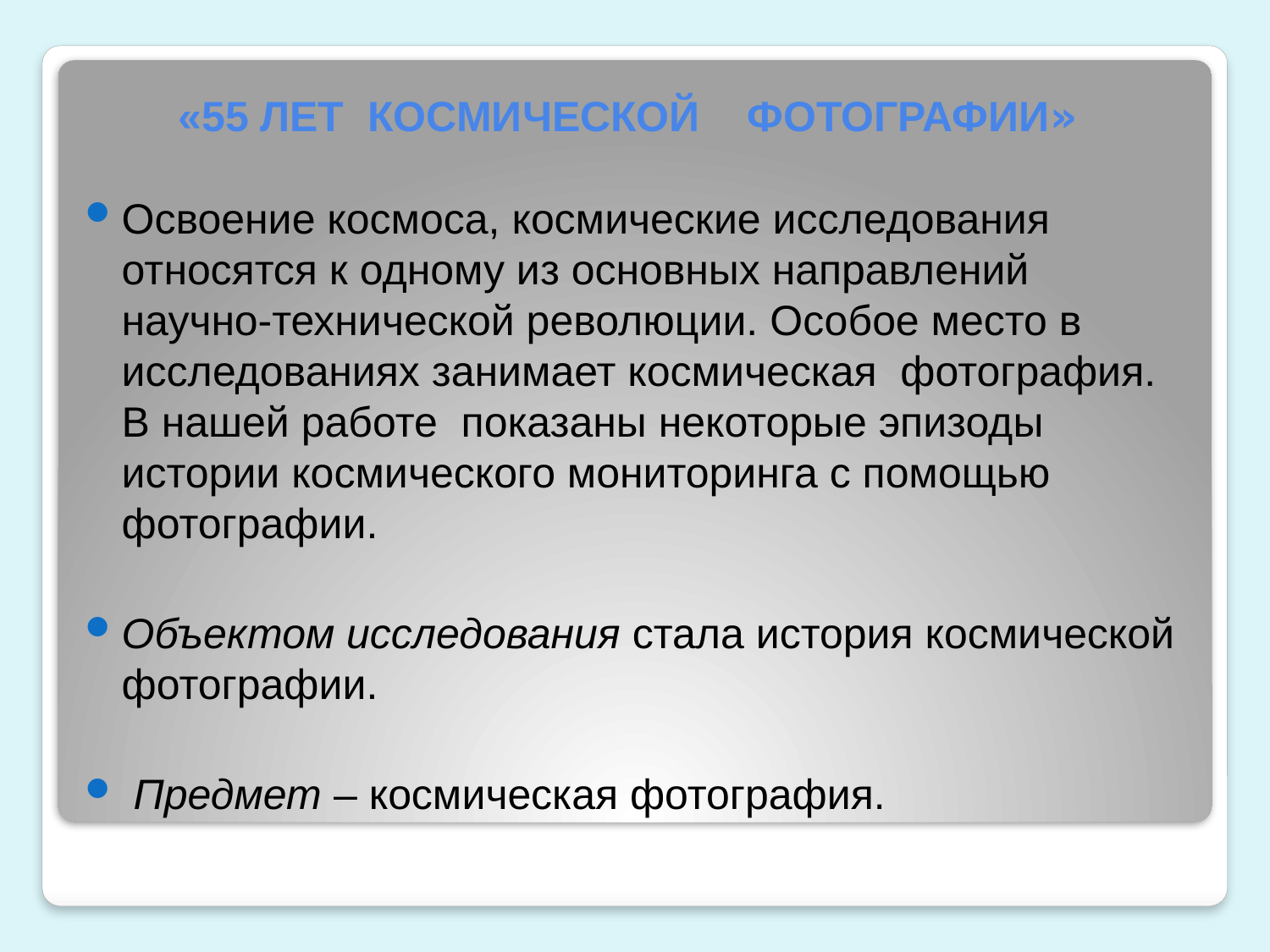

# «55 ЛЕТ  КОСМИЧЕСКОЙ    ФОТОГРАФИИ»
Освоение космоса, космические исследования относятся к одному из основных направлений научно-технической революции. Особое место в исследованиях занимает космическая  фотография. В нашей работе  показаны некоторые эпизоды истории космического мониторинга с помощью фотографии.

Объектом исследования стала история космической фотографии.

 Предмет – космическая фотография.